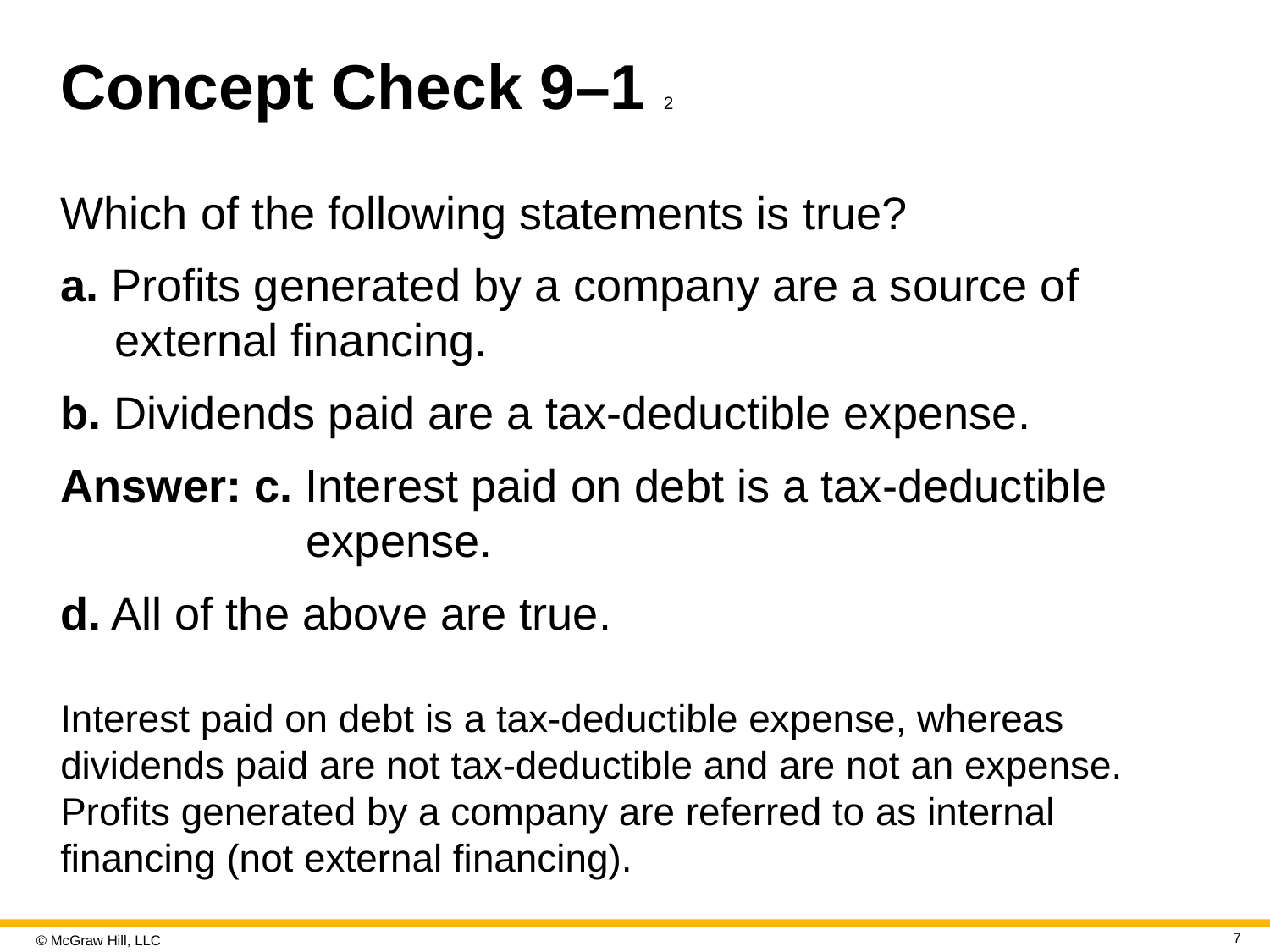

# Concept Check 9–1 2
Which of the following statements is true?
a. Profits generated by a company are a source of external financing.
b. Dividends paid are a tax-deductible expense.
Answer: c. Interest paid on debt is a tax-deductible expense.
d. All of the above are true.
Interest paid on debt is a tax-deductible expense, whereas dividends paid are not tax-deductible and are not an expense. Profits generated by a company are referred to as internal financing (not external financing).
7